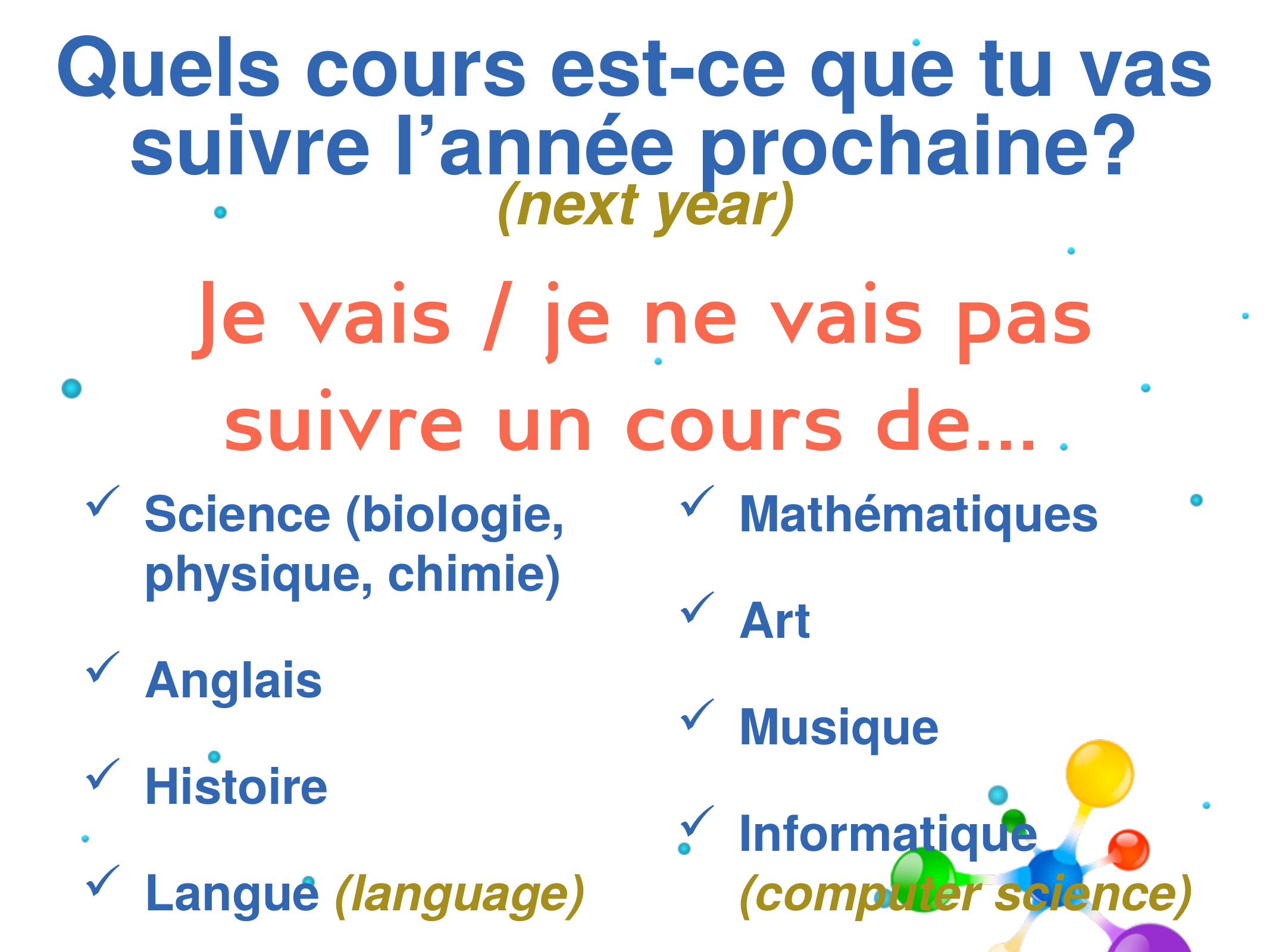

# Quels cours est-ce que tu vas suivre l’année prochaine?
(next year)
Je vais / je ne vais pas
suivre un cours de…
Science (biologie, physique, chimie)
Anglais
Histoire
Langue (language)
Mathématiques
Art
Musique
Informatique (computer science)